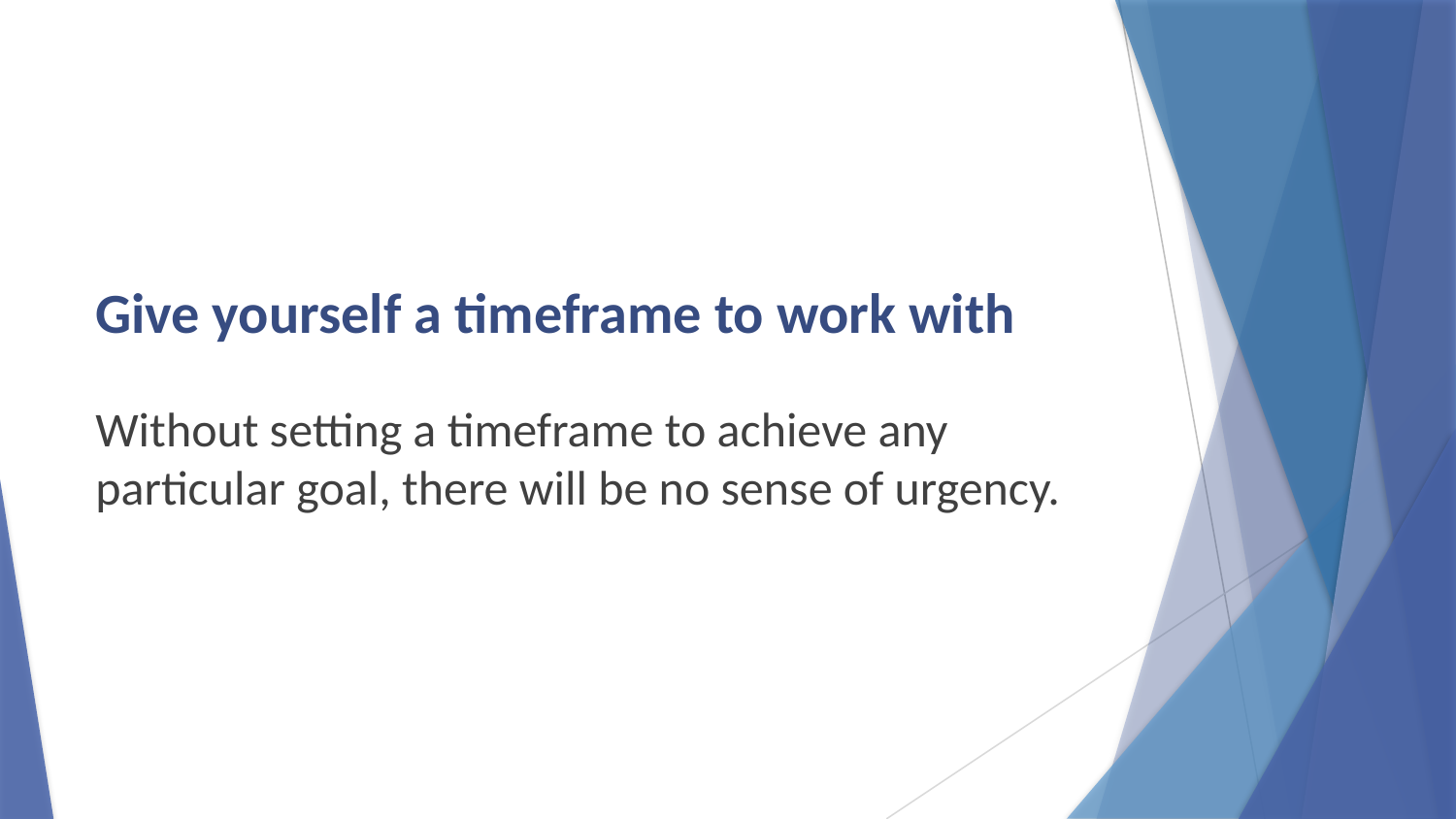

# Give yourself a timeframe to work with
Without setting a timeframe to achieve any particular goal, there will be no sense of urgency.